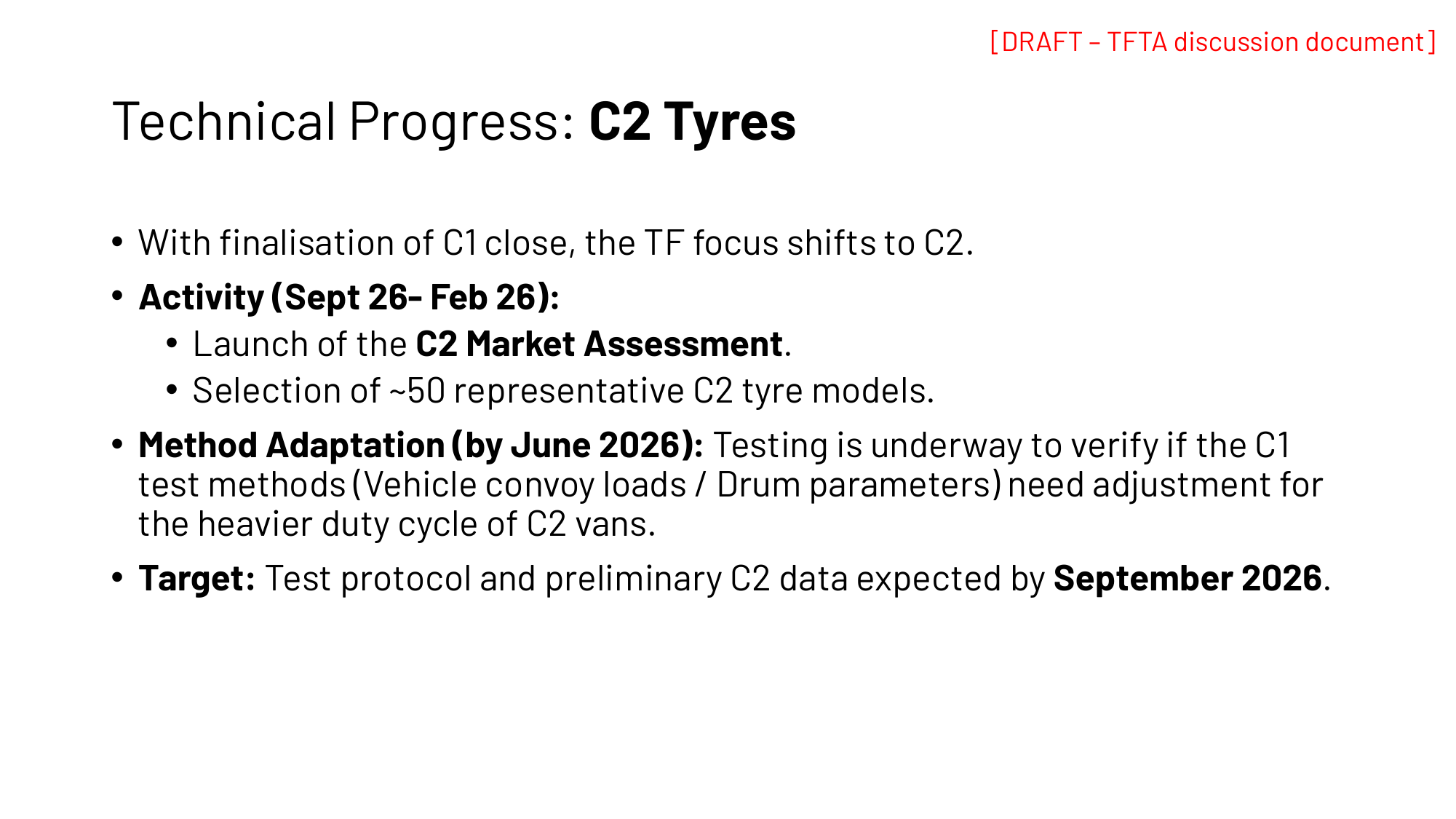

[DRAFT – TFTA discussion document]
# Technical Progress: C2 Tyres
With finalisation of C1 close, the TF focus shifts to C2.
Activity (Sept 26- Feb 26):
Launch of the C2 Market Assessment.
Selection of ~50 representative C2 tyre models.
Method Adaptation (by June 2026): Testing is underway to verify if the C1 test methods (Vehicle convoy loads / Drum parameters) need adjustment for the heavier duty cycle of C2 vans.
Target: Test protocol and preliminary C2 data expected by September 2026.